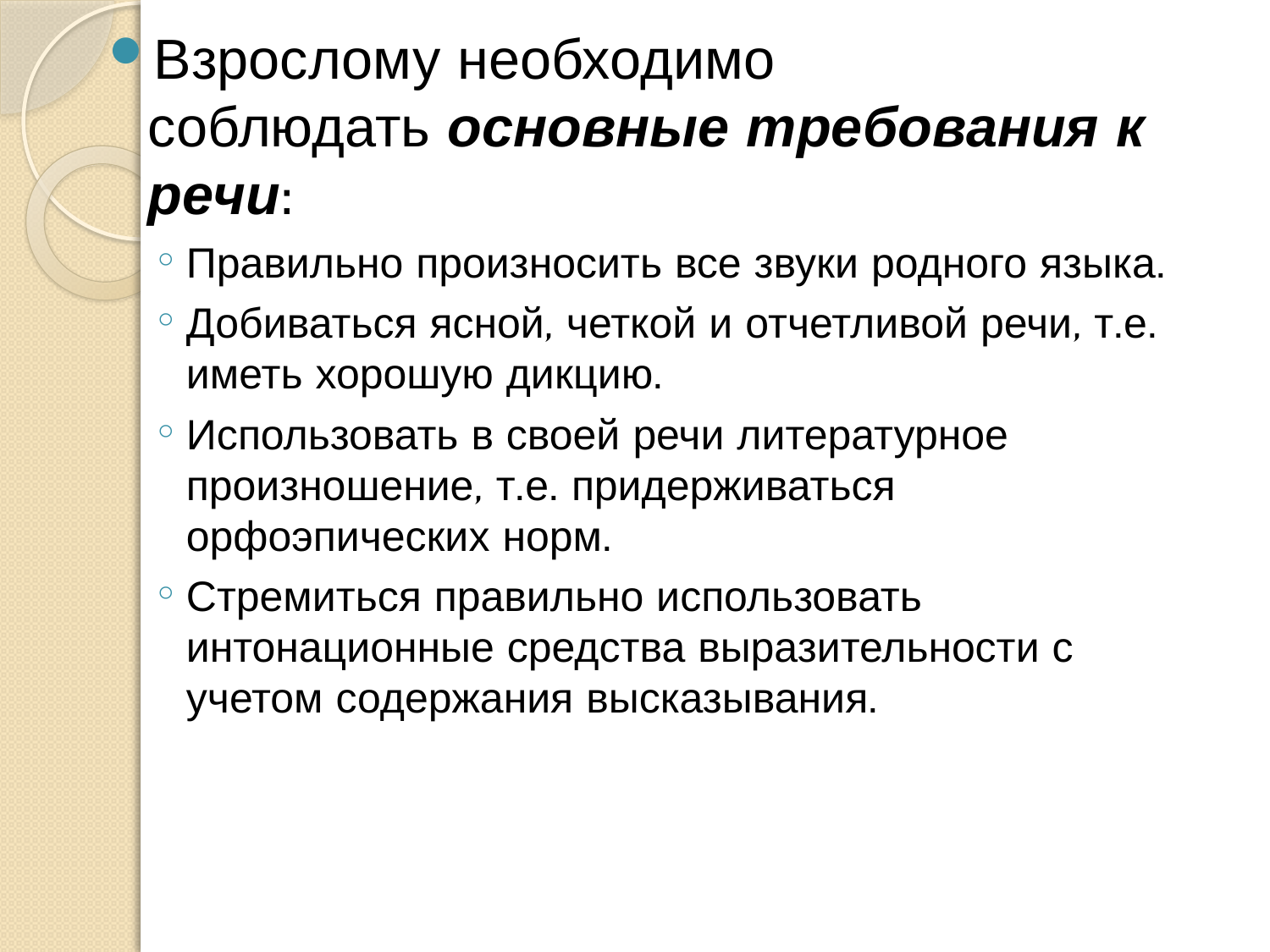

Взрослому необходимо соблюдать основные требования к речи:
Правильно произносить все звуки родного языка.
Добиваться ясной, четкой и отчетливой речи, т.е. иметь хорошую дикцию.
Использовать в своей речи литературное произношение, т.е. придерживаться орфоэпических норм.
Стремиться правильно использовать интонационные средства выразительности с учетом содержания высказывания.

#